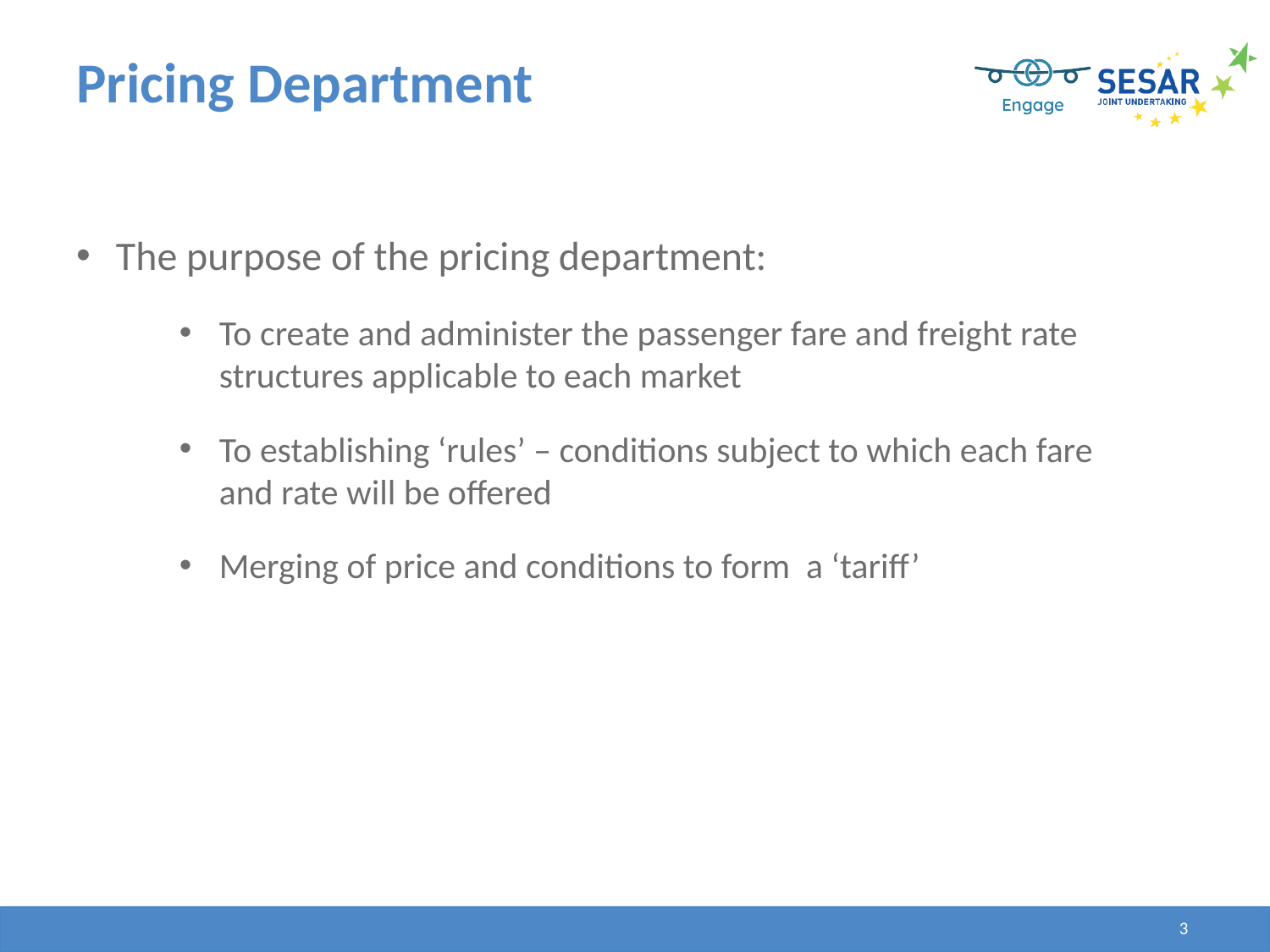

# Pricing Department
The purpose of the pricing department:
To create and administer the passenger fare and freight rate structures applicable to each market
To establishing ‘rules’ – conditions subject to which each fare and rate will be offered
Merging of price and conditions to form  a ‘tariff’
3